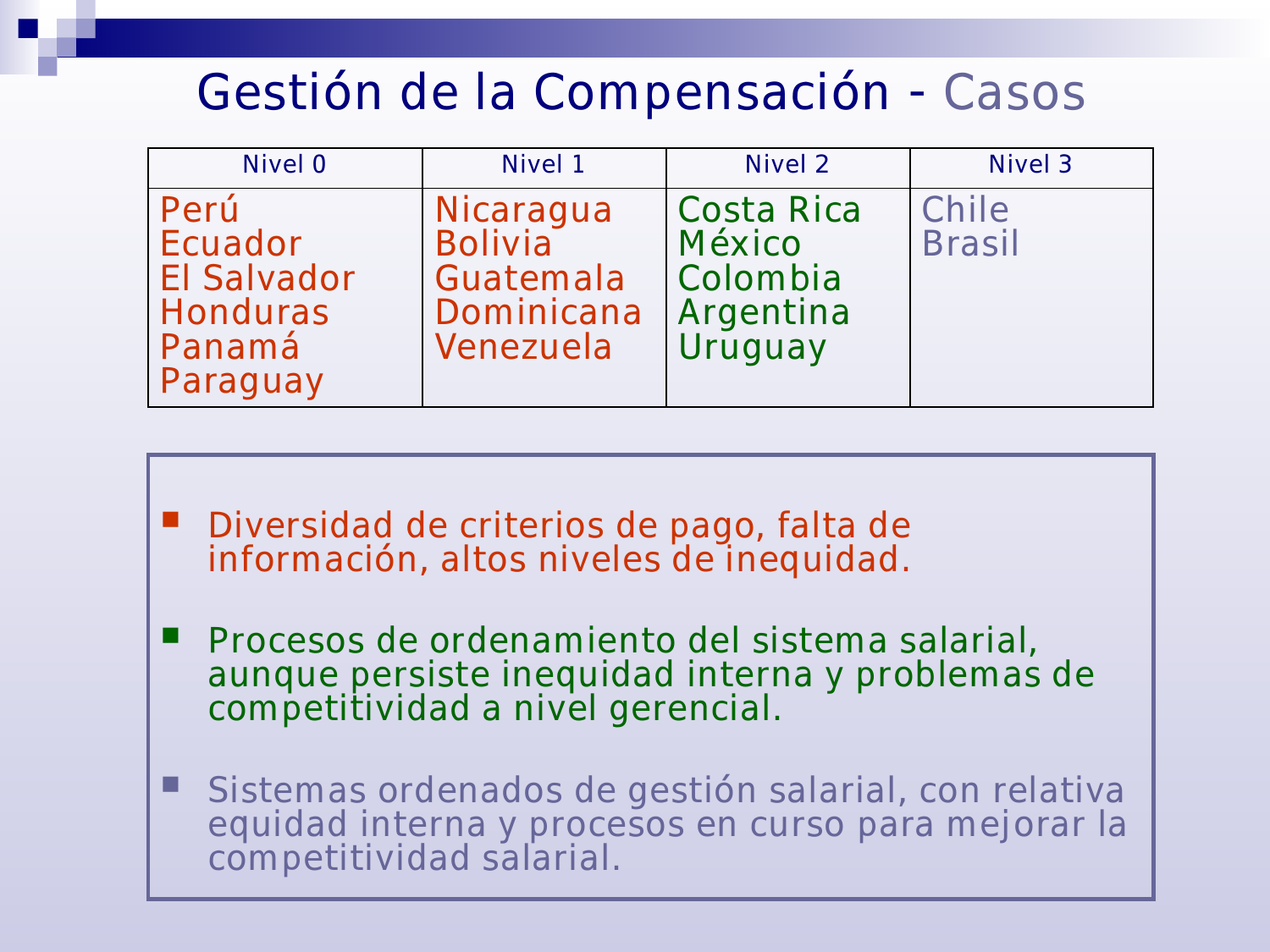

# Gestión de la Compensación - Casos
| Nivel 0 | Nivel 1 | Nivel 2 | Nivel 3 |
| --- | --- | --- | --- |
| Perú Ecuador El Salvador Honduras Panamá Paraguay | Nicaragua Bolivia Guatemala Dominicana Venezuela | Costa Rica México Colombia Argentina Uruguay | Chile Brasil |

Diversidad de criterios de pago, falta de información, altos niveles de inequidad.

Procesos de ordenamiento del sistema salarial, aunque persiste inequidad interna y problemas de competitividad a nivel gerencial.

Sistemas ordenados de gestión salarial, con relativa equidad interna y procesos en curso para mejorar la competitividad salarial.